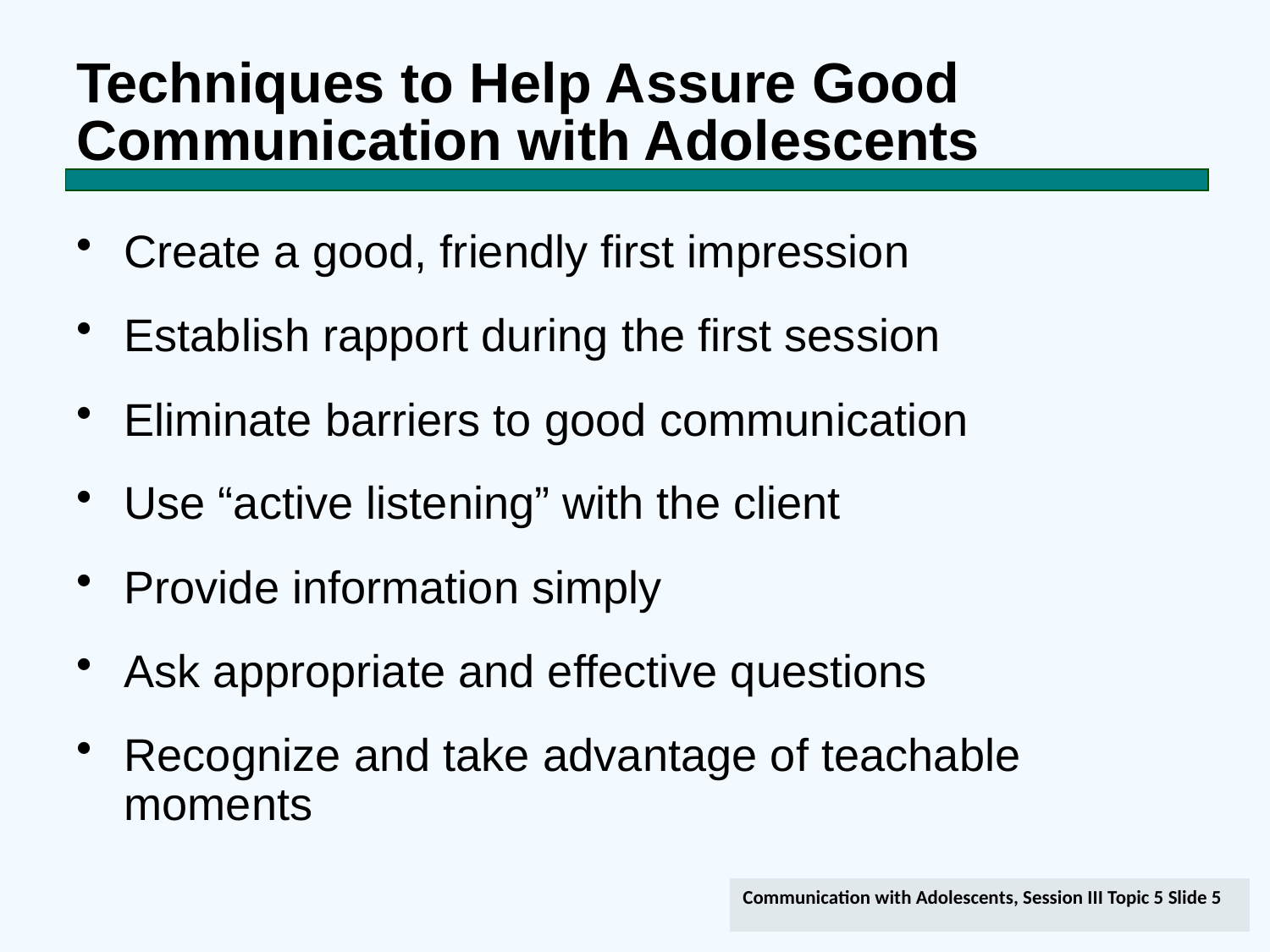

# Techniques to Help Assure Good Communication with Adolescents
Create a good, friendly first impression
Establish rapport during the first session
Eliminate barriers to good communication
Use “active listening” with the client
Provide information simply
Ask appropriate and effective questions
Recognize and take advantage of teachable moments
Communication with Adolescents, Session III Topic 5 Slide 5